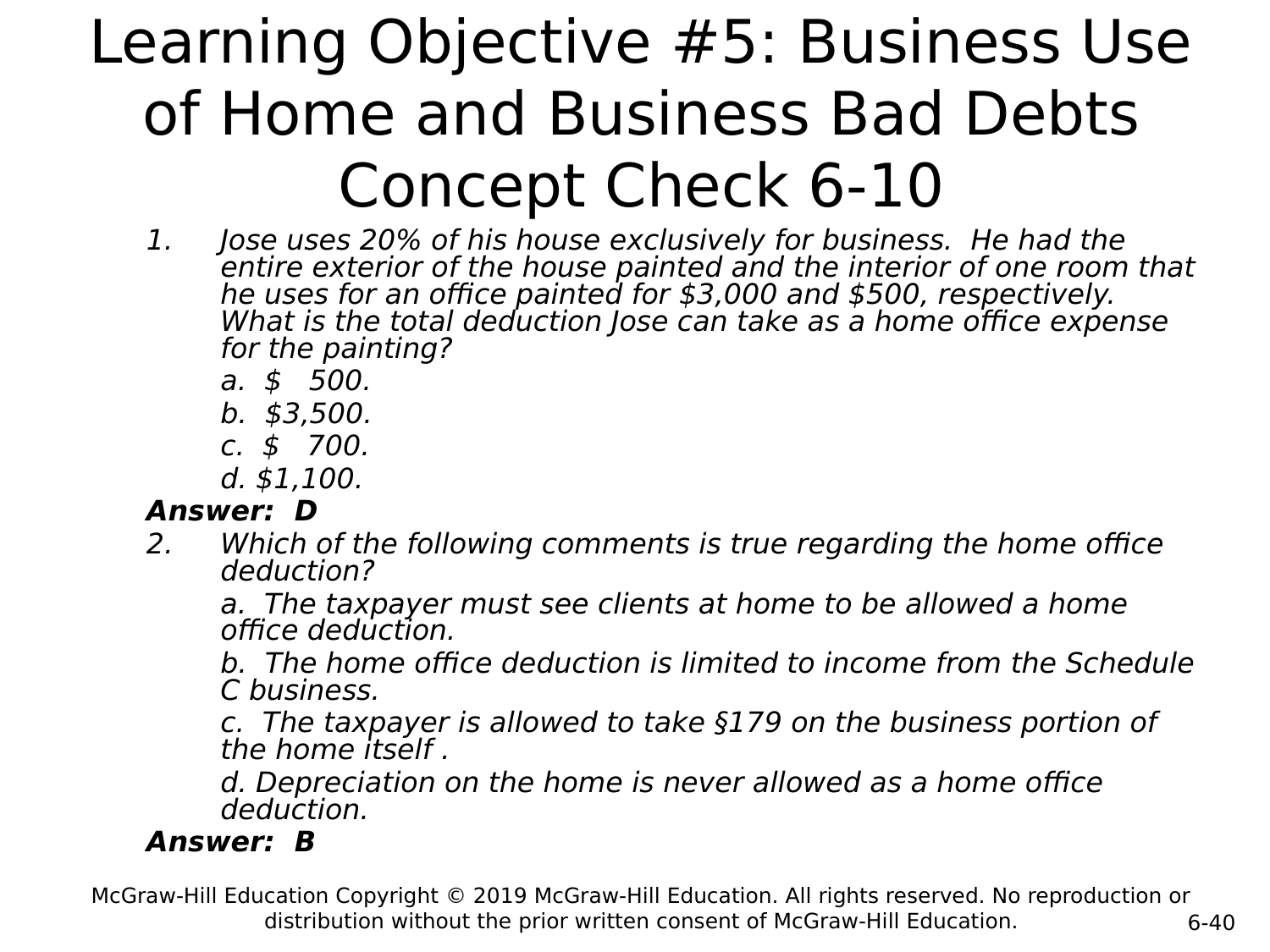

Learning Objective #5: Business Use of Home and Business Bad Debts
Concept Check 6-10
Jose uses 20% of his house exclusively for business.  He had the entire exterior of the house painted and the interior of one room that he uses for an office painted for $3,000 and $500, respectively.  What is the total deduction Jose can take as a home office expense for the painting?
	a.  $   500.
	b.  $3,500.
	c.  $   700.
	d. $1,100.
Answer:  D
2. 	Which of the following comments is true regarding the home office deduction?
	a.  The taxpayer must see clients at home to be allowed a home office deduction.
	b.  The home office deduction is limited to income from the Schedule C business.
	c.  The taxpayer is allowed to take §179 on the business portion of the home itself .
	d. Depreciation on the home is never allowed as a home office deduction.
Answer:  B
McGraw-Hill Education Copyright © 2019 McGraw-Hill Education. All rights reserved. No reproduction or distribution without the prior written consent of McGraw-Hill Education.
6-40